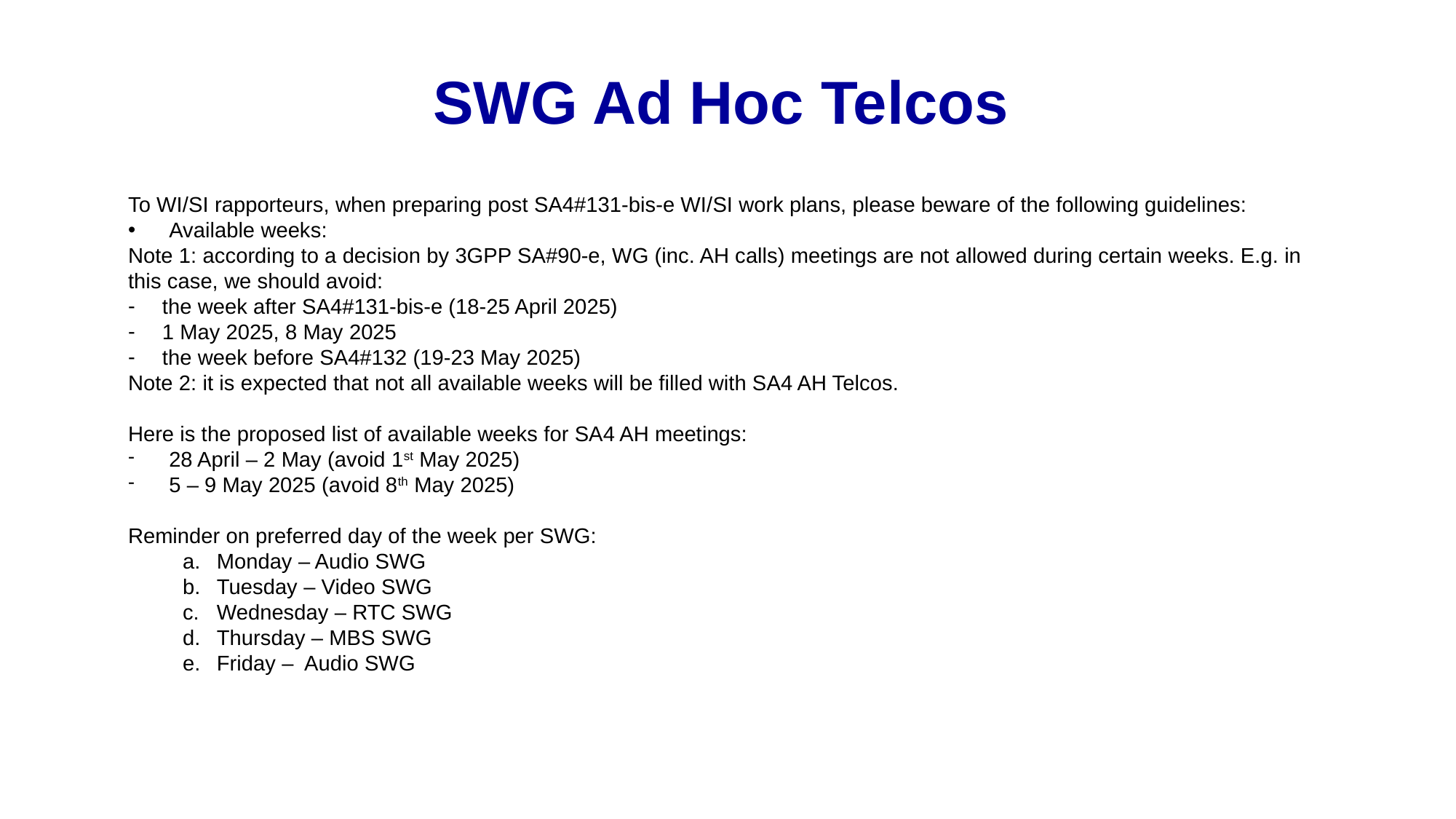

# SWG Ad Hoc Telcos

To WI/SI rapporteurs, when preparing post SA4#131-bis-e WI/SI work plans, please beware of the following guidelines:
Available weeks:
Note 1: according to a decision by 3GPP SA#90-e, WG (inc. AH calls) meetings are not allowed during certain weeks. E.g. in this case, we should avoid:
the week after SA4#131-bis-e (18-25 April 2025)
1 May 2025, 8 May 2025
the week before SA4#132 (19-23 May 2025)
Note 2: it is expected that not all available weeks will be filled with SA4 AH Telcos.

Here is the proposed list of available weeks for SA4 AH meetings:
28 April – 2 May (avoid 1st May 2025)
5 – 9 May 2025 (avoid 8th May 2025)

Reminder on preferred day of the week per SWG:
Monday – Audio SWG
Tuesday – Video SWG
Wednesday – RTC SWG
Thursday – MBS SWG
Friday –  Audio SWG